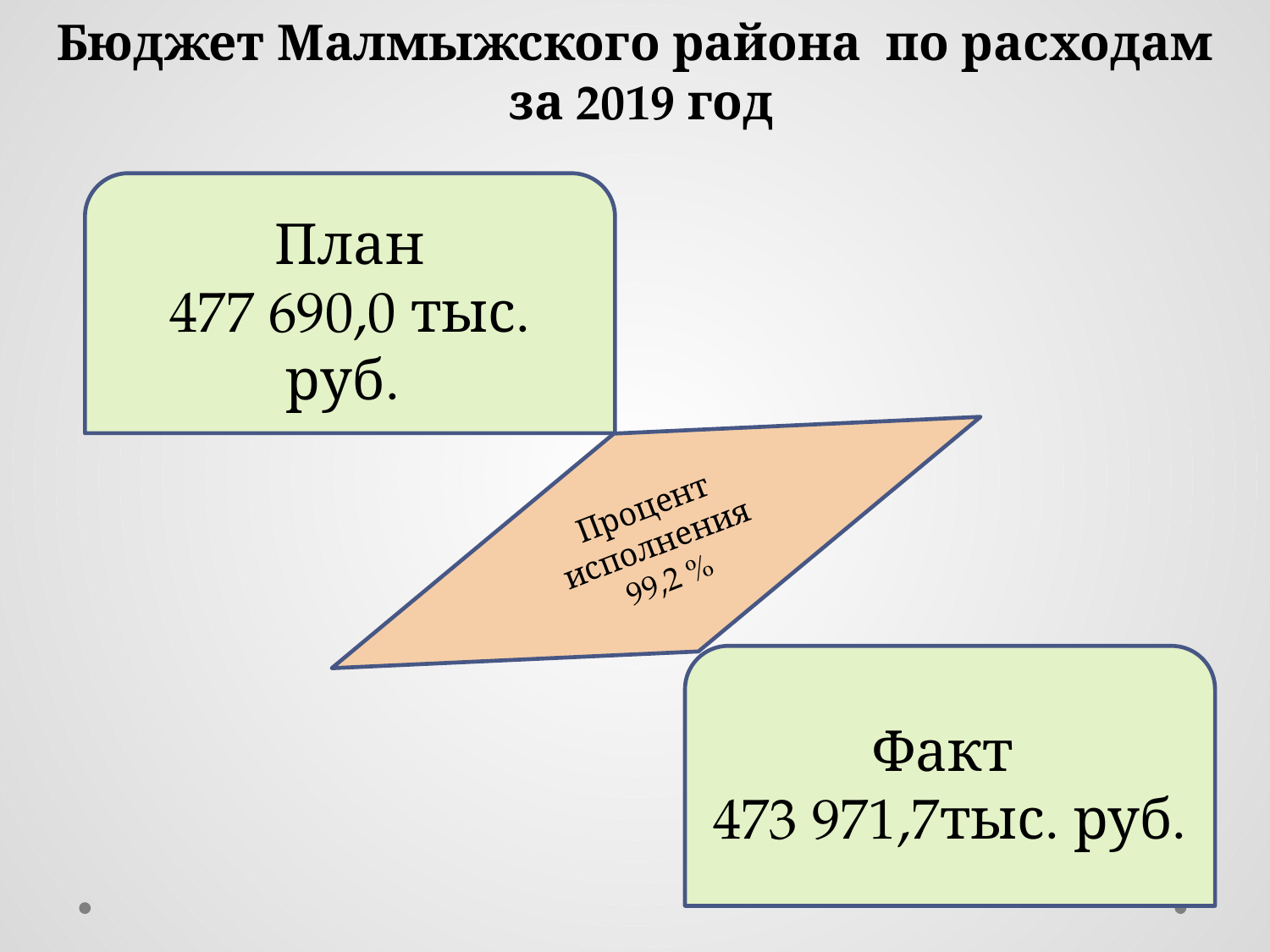

# Бюджет Малмыжского района  по расходам за 2019 год

План
477 690,0 тыс. руб.
Процент исполнения
99,2 %
Факт
473 971,7тыс. руб.